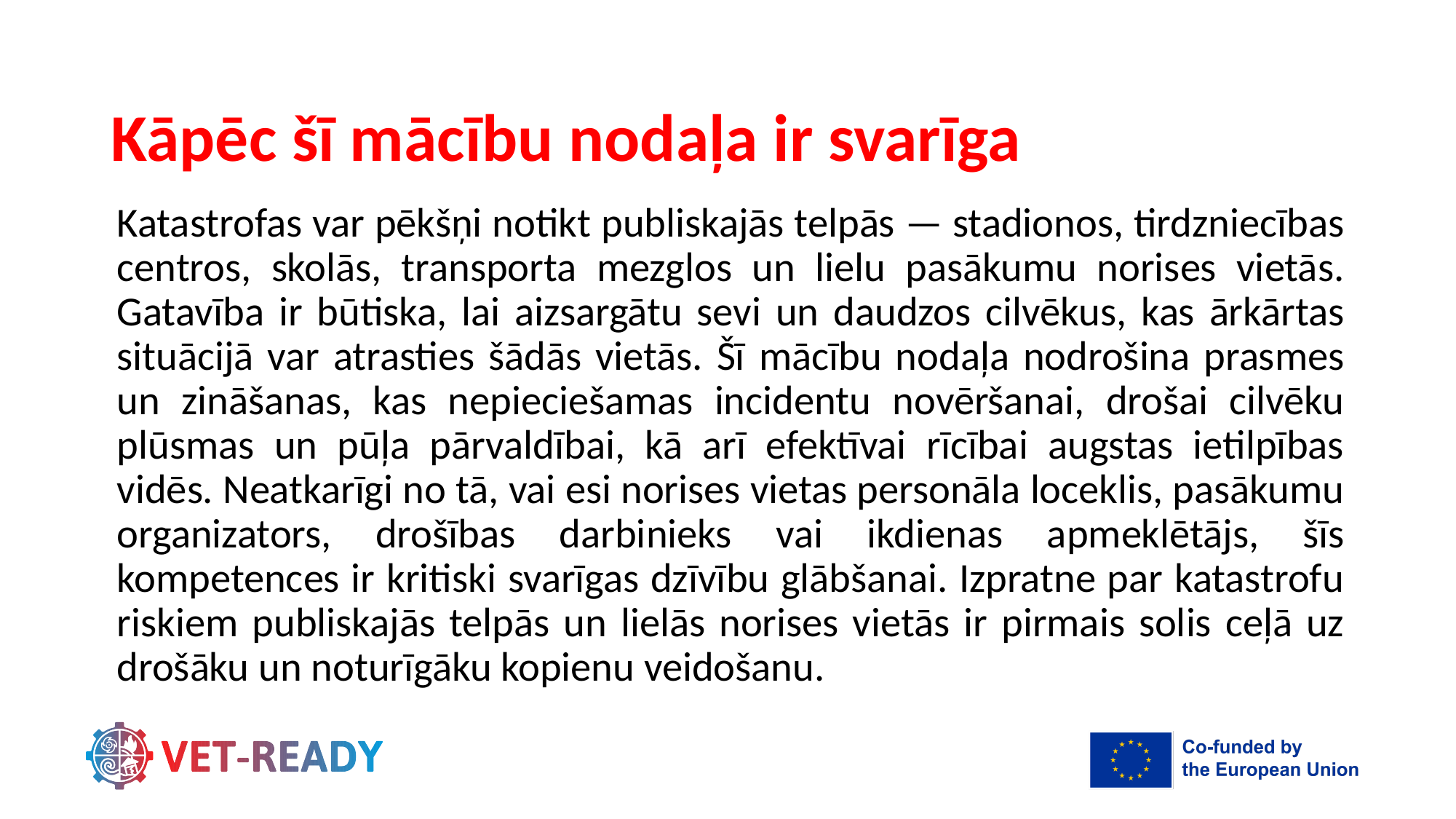

# Kāpēc šī mācību nodaļa ir svarīga
Katastrofas var pēkšņi notikt publiskajās telpās — stadionos, tirdzniecības centros, skolās, transporta mezglos un lielu pasākumu norises vietās. Gatavība ir būtiska, lai aizsargātu sevi un daudzos cilvēkus, kas ārkārtas situācijā var atrasties šādās vietās. Šī mācību nodaļa nodrošina prasmes un zināšanas, kas nepieciešamas incidentu novēršanai, drošai cilvēku plūsmas un pūļa pārvaldībai, kā arī efektīvai rīcībai augstas ietilpības vidēs. Neatkarīgi no tā, vai esi norises vietas personāla loceklis, pasākumu organizators, drošības darbinieks vai ikdienas apmeklētājs, šīs kompetences ir kritiski svarīgas dzīvību glābšanai. Izpratne par katastrofu riskiem publiskajās telpās un lielās norises vietās ir pirmais solis ceļā uz drošāku un noturīgāku kopienu veidošanu.